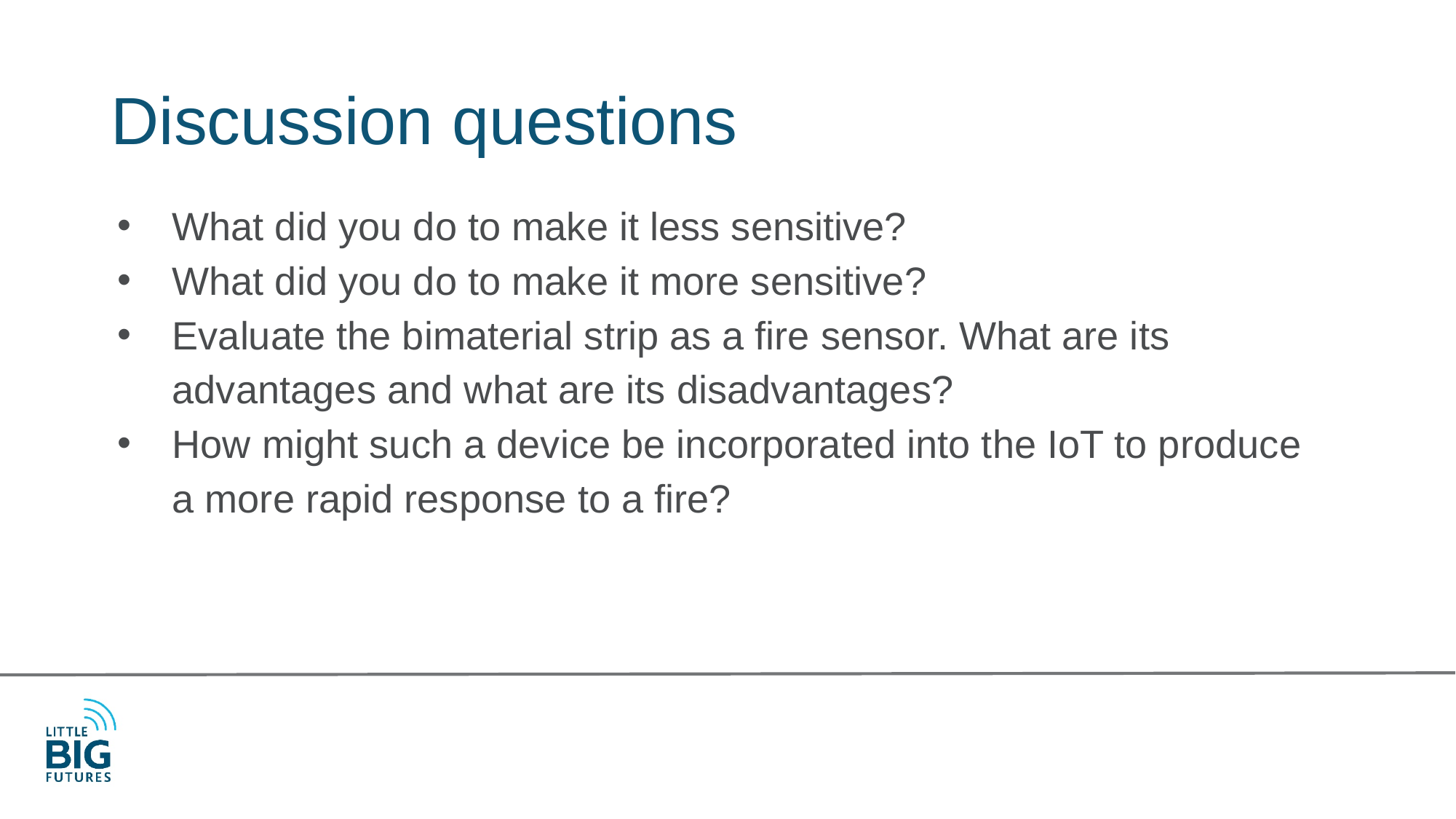

# Discussion questions
What did you do to make it less sensitive?
What did you do to make it more sensitive?
Evaluate the bimaterial strip as a fire sensor. What are its advantages and what are its disadvantages?
How might such a device be incorporated into the IoT to produce a more rapid response to a fire?